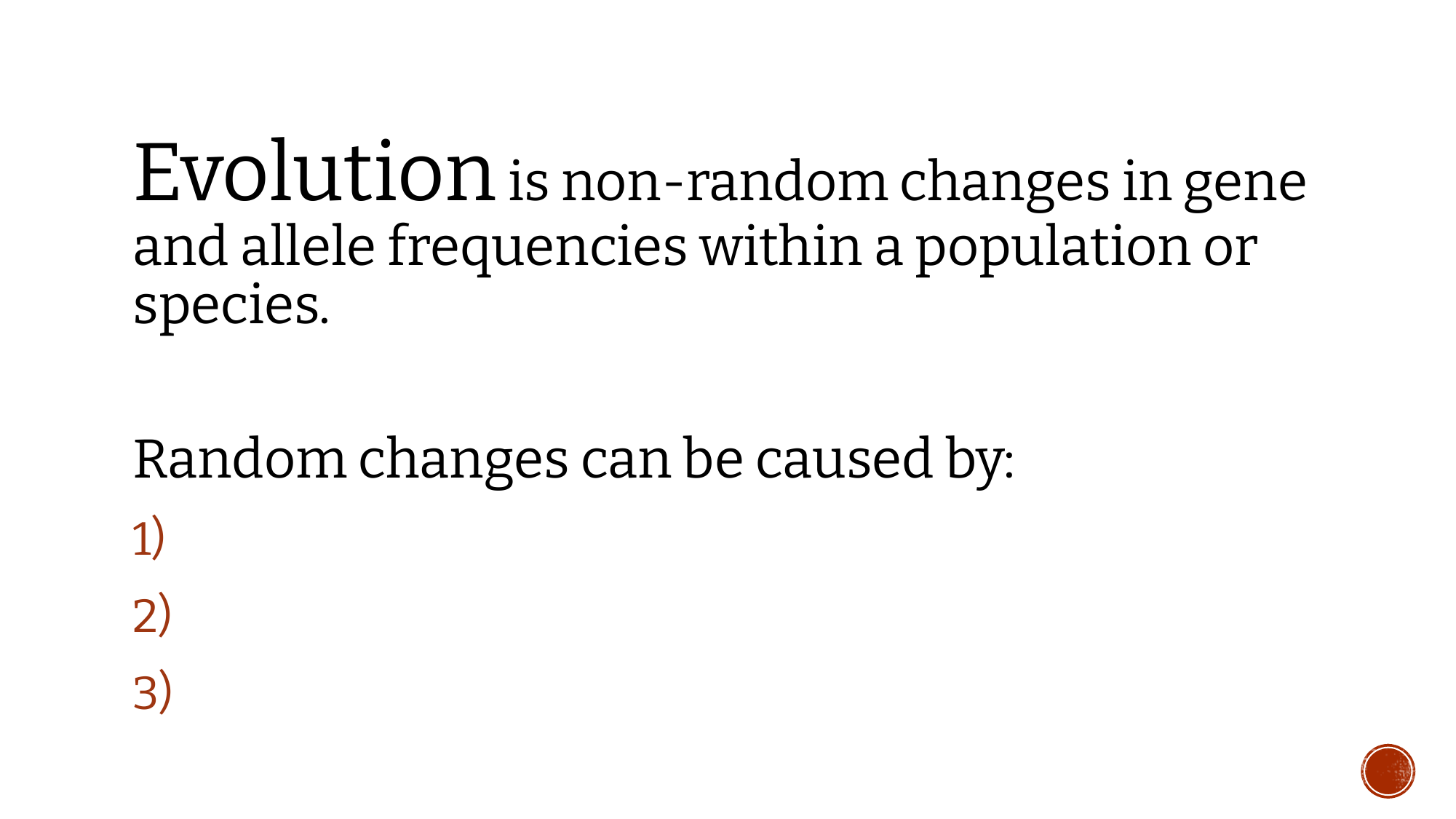

Evolution is non-random changes in gene and allele frequencies within a population or species.

Random changes can be caused by: